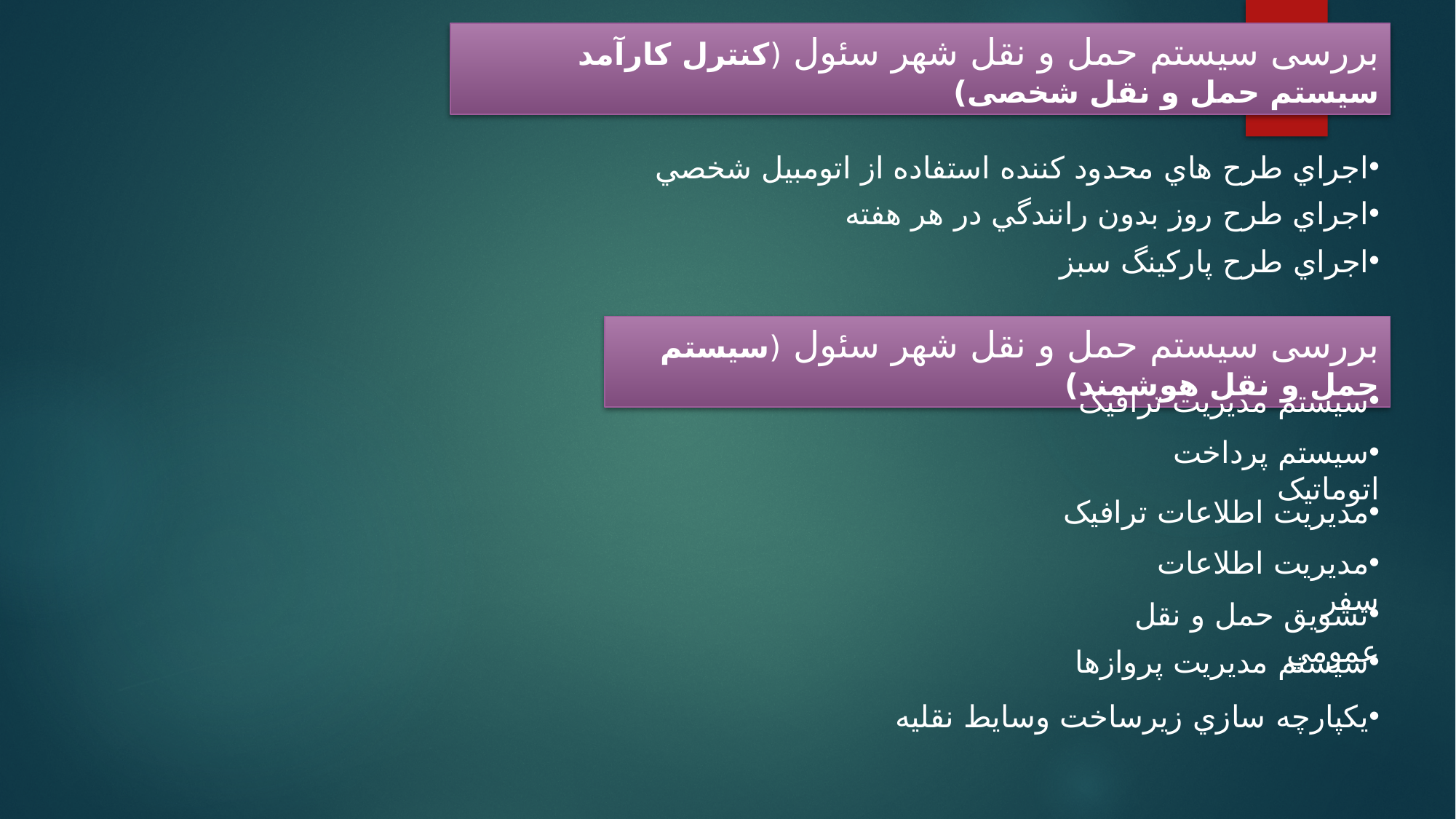

بررسی سیستم حمل و نقل شهر سئول (کنترل کارآمد سیستم حمل و نقل شخصی)
اجراي طرح هاي محدود کننده استفاده از اتومبيل شخصي
اجراي طرح روز بدون رانندگي در هر هفته
اجراي طرح پارکينگ سبز
بررسی سیستم حمل و نقل شهر سئول (سیستم حمل و نقل هوشمند)
سيستم مديريت ترافيک
سيستم پرداخت اتوماتيک
مديريت اطلاعات ترافيک
مديريت اطلاعات سفر
تشويق حمل و نقل عمومي
سيستم مديريت پروازها
يکپارچه سازي زيرساخت وسايط نقليه